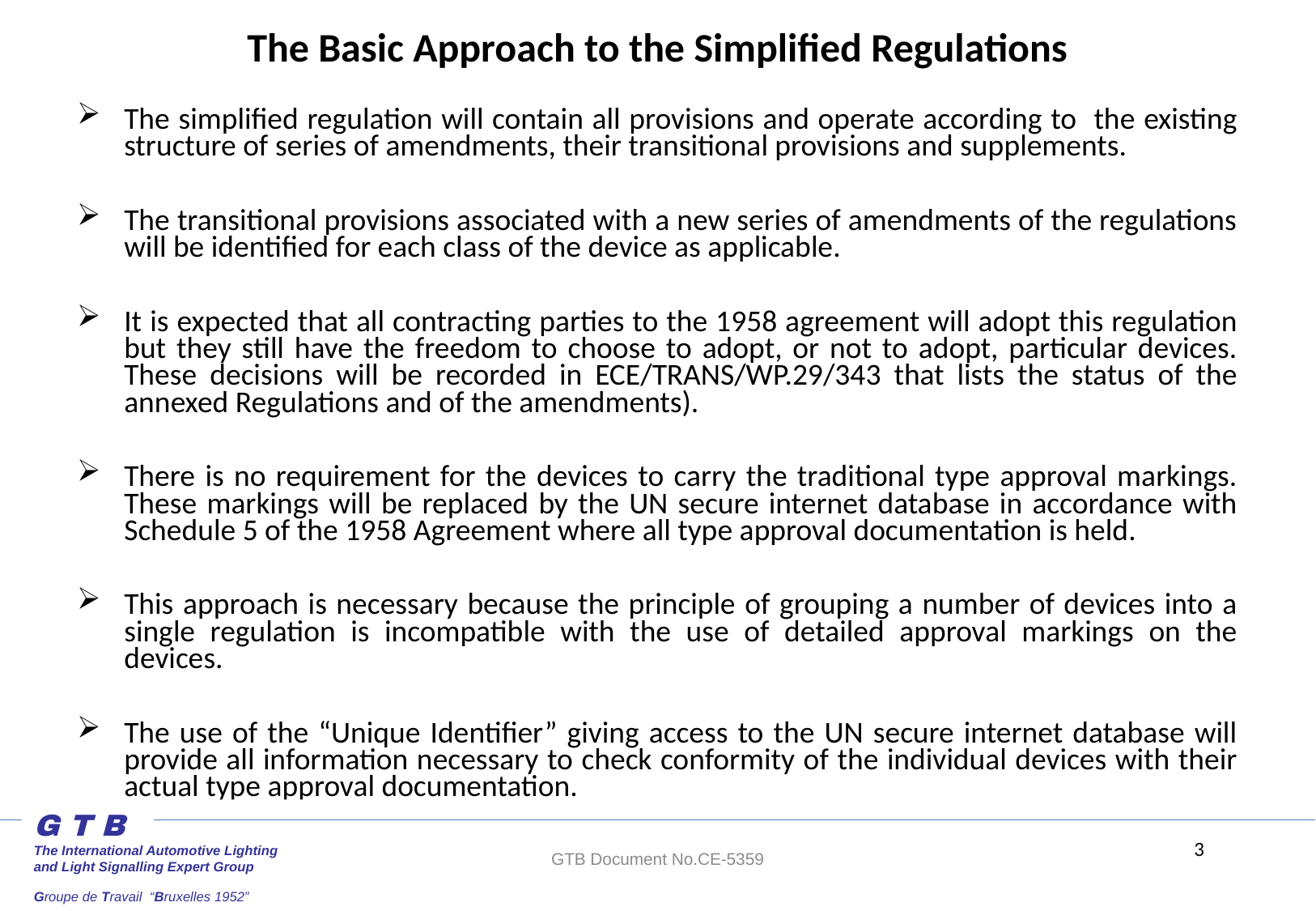

The Basic Approach to the Simplified Regulations
The simplified regulation will contain all provisions and operate according to  the existing structure of series of amendments, their transitional provisions and supplements.

The transitional provisions associated with a new series of amendments of the regulations will be identified for each class of the device as applicable.

It is expected that all contracting parties to the 1958 agreement will adopt this regulation but they still have the freedom to choose to adopt, or not to adopt, particular devices. These decisions will be recorded in ECE/TRANS/WP.29/343 that lists the status of the annexed Regulations and of the amendments).

There is no requirement for the devices to carry the traditional type approval markings. These markings will be replaced by the UN secure internet database in accordance with Schedule 5 of the 1958 Agreement where all type approval documentation is held.

This approach is necessary because the principle of grouping a number of devices into a single regulation is incompatible with the use of detailed approval markings on the devices.

The use of the “Unique Identifier” giving access to the UN secure internet database will provide all information necessary to check conformity of the individual devices with their actual type approval documentation.
G T B
The International Automotive Lighting
and Light Signalling Expert Group
Groupe de Travail  “Bruxelles 1952”
GTB Document No.CE-5359
3